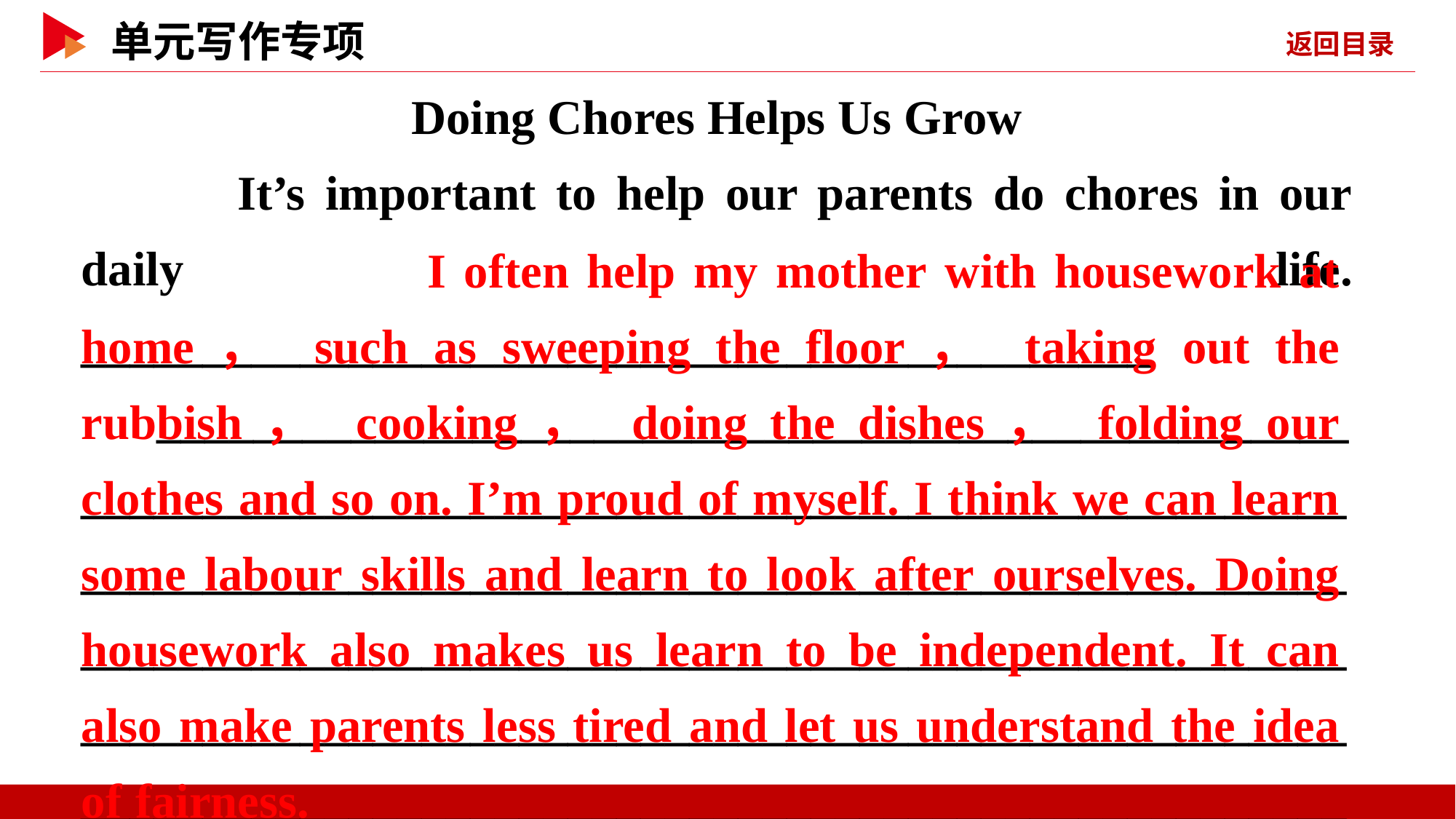

Doing Chores Helps Us Grow
    It’s important to help our parents do chores in our daily life. ____________________________________________
_______________________________________________________________________________________________________________________________________________________________________________________________________________________________________________________________________________________________________________________
                     I often help my mother with housework at home， such as sweeping the floor， taking out the rubbish， cooking， doing the dishes， folding our clothes and so on. I’m proud of myself. I think we can learn some labour skills and learn to look after ourselves. Doing housework also makes us learn to be independent. It can also make parents less tired and let us understand the idea of fairness.